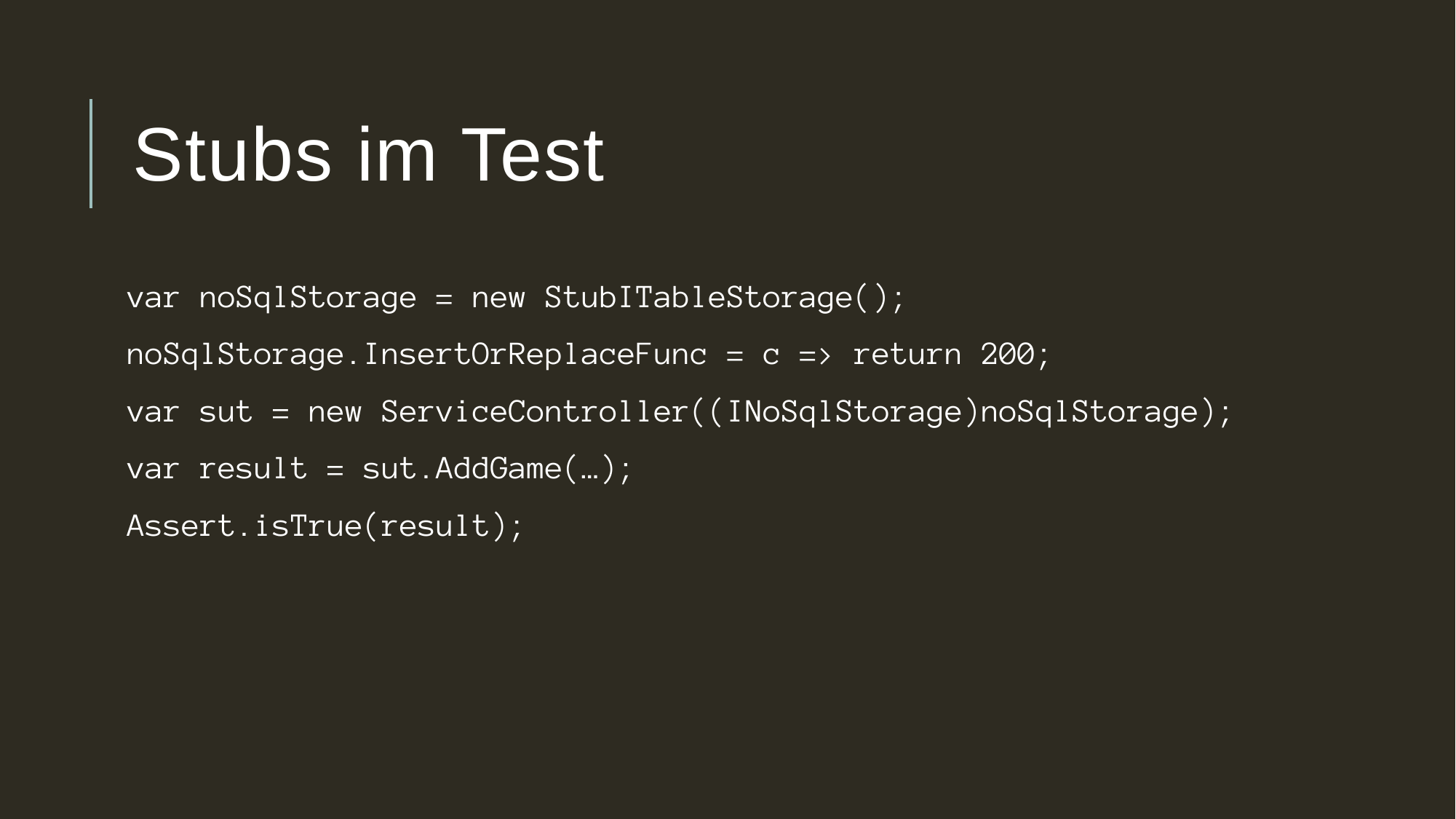

# Stubs im Test
var noSqlStorage = new StubITableStorage();
noSqlStorage.InsertOrReplaceFunc = c => return 200;
var sut = new ServiceController((INoSqlStorage)noSqlStorage);
var result = sut.AddGame(…);
Assert.isTrue(result);